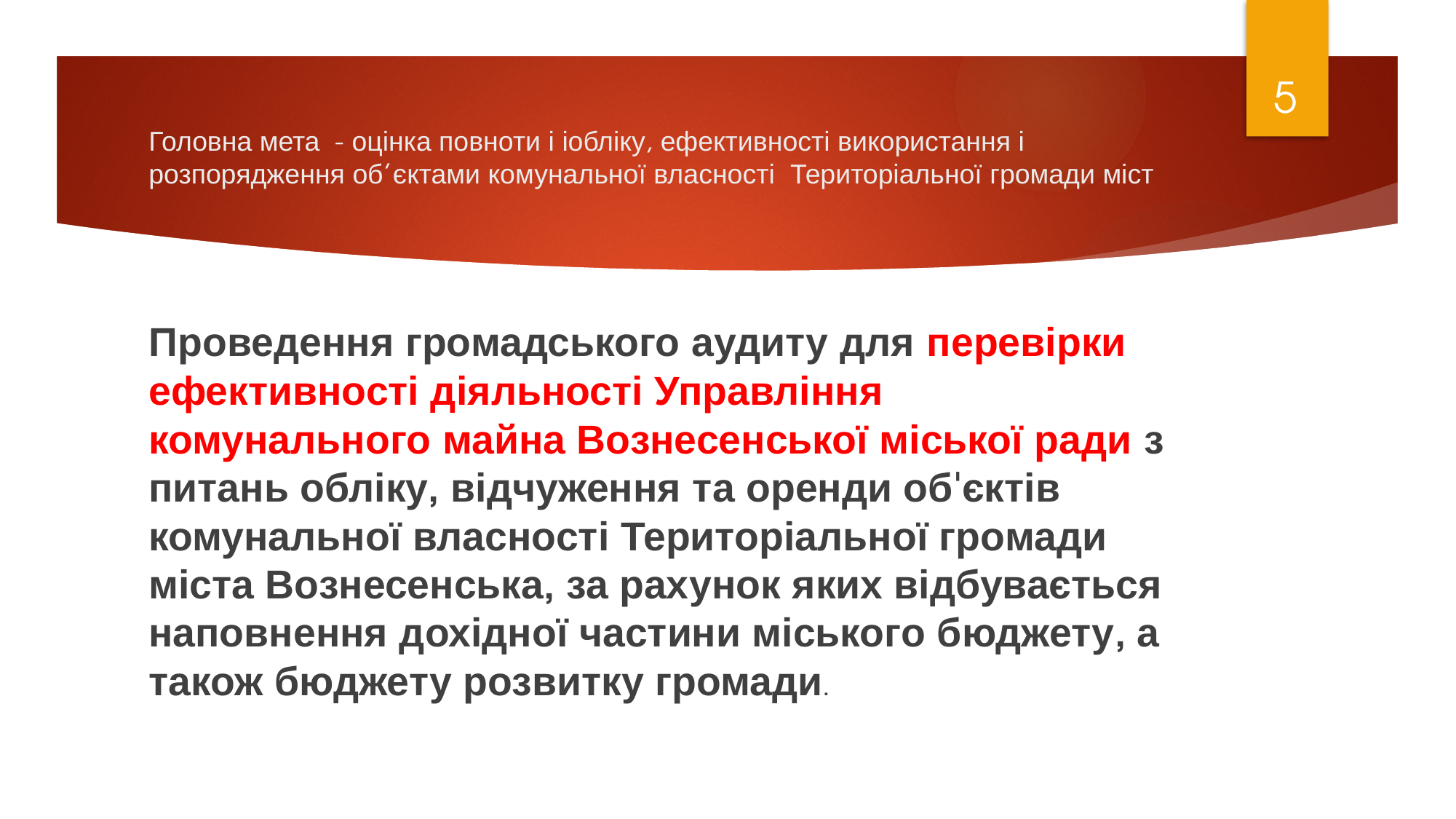

5
# Головна мета  - оцінка повноти і іобліку, ефективності використання і розпорядження об’єктами комунальної власності  Територіальної громади міст
Проведення громадського аудиту для перевірки ефективності діяльності Управління комунального майна Вознесенської міської ради з питань обліку, відчуження та оренди об'єктів комунальної власності Територіальної громади міста Вознесенська, за рахунок яких відбувається наповнення дохідної частини міського бюджету, а також бюджету розвитку громади.